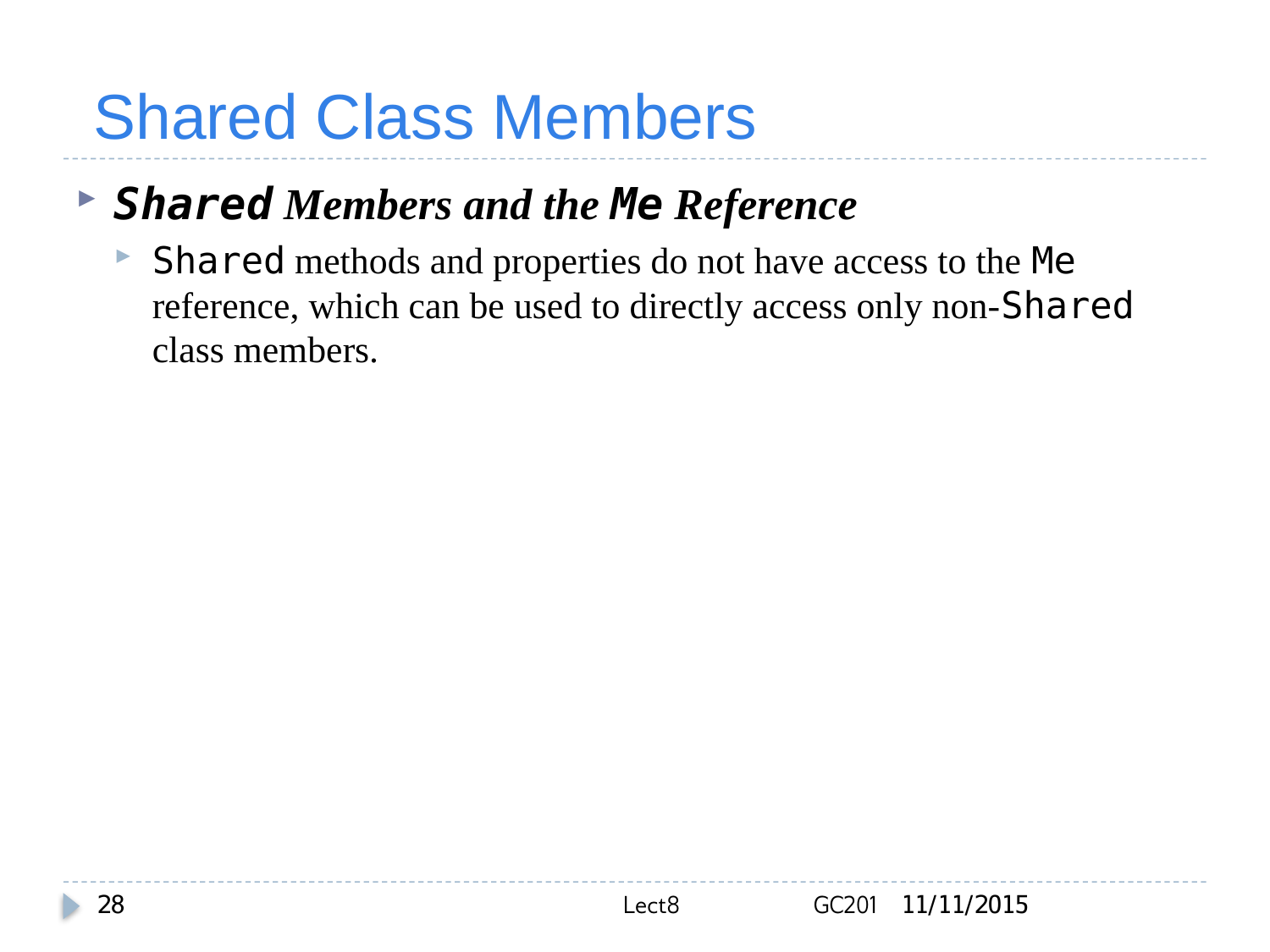

# Shared Class Members
Shared Members and the Me Reference
Shared methods and properties do not have access to the Me reference, which can be used to directly access only non-Shared class members.
28
Lect8                  GC201
11/11/2015